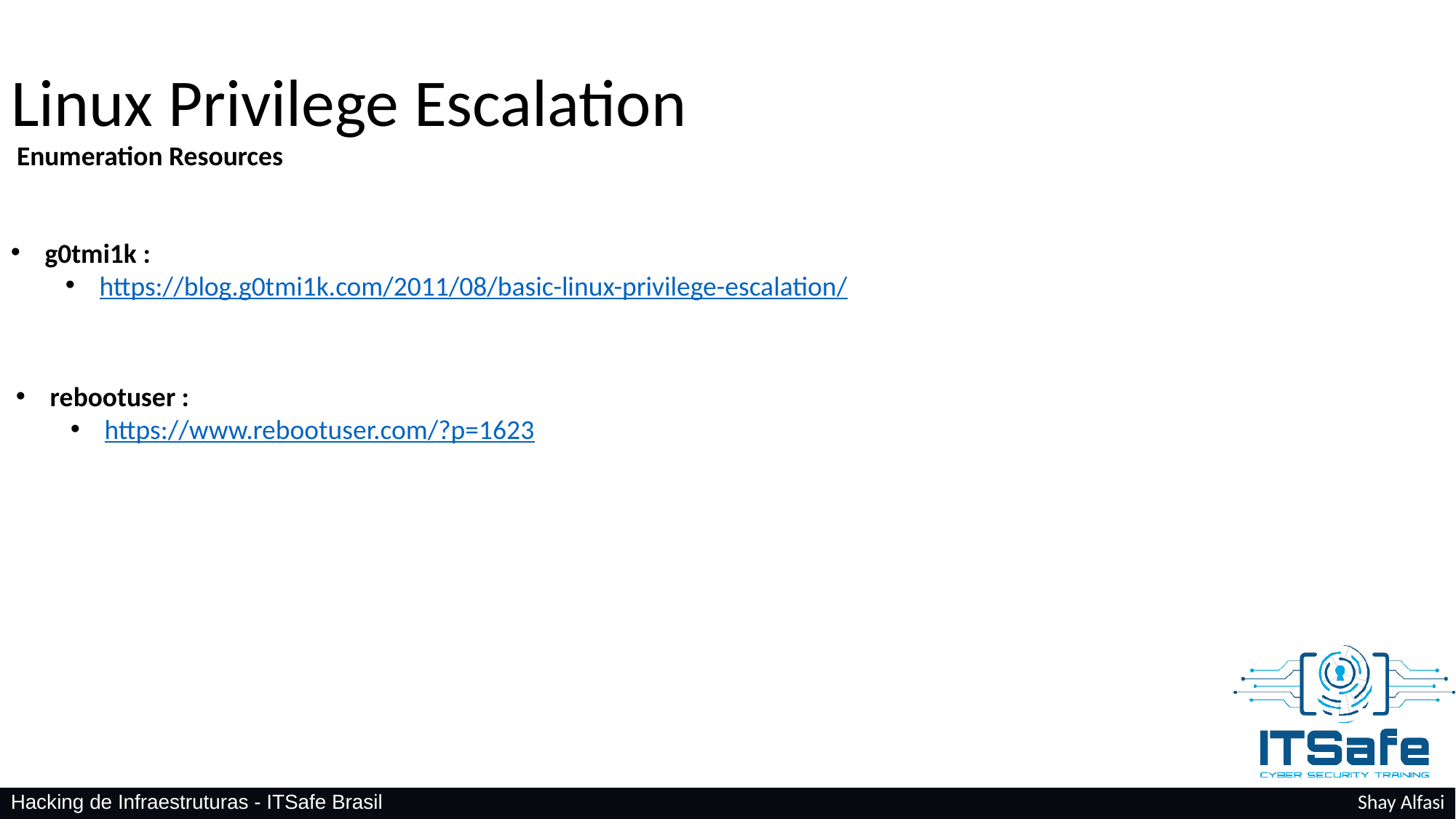

Linux Privilege Escalation
Enumeration Resources
g0tmi1k :
https://blog.g0tmi1k.com/2011/08/basic-linux-privilege-escalation/
rebootuser :
https://www.rebootuser.com/?p=1623